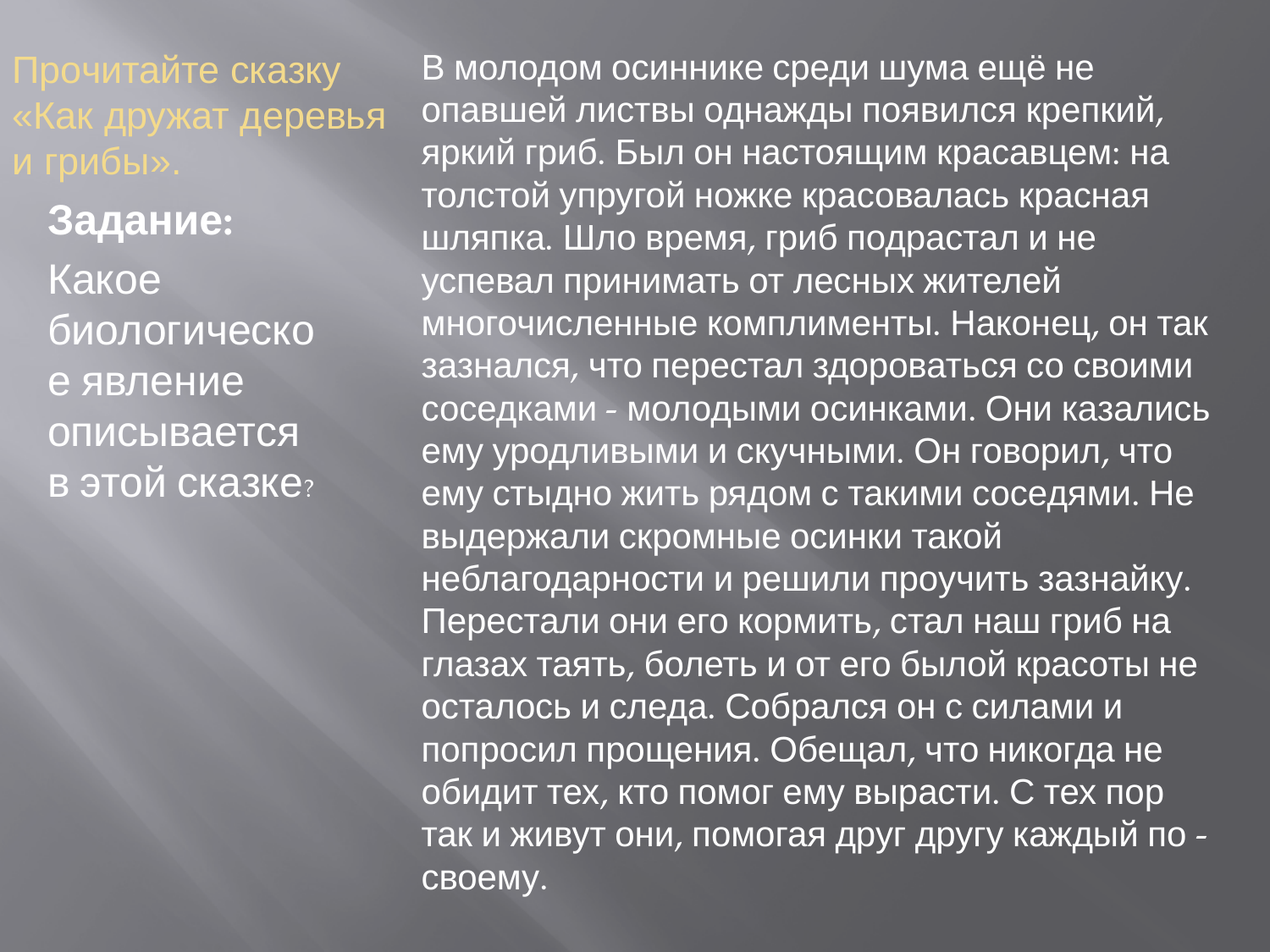

# Прочитайте сказку «Как дружат деревья и грибы».
	В молодом осиннике среди шума ещё не опавшей листвы однажды появился крепкий, яркий гриб. Был он настоящим красавцем: на толстой упругой ножке красовалась красная шляпка. Шло время, гриб подрастал и не успевал принимать от лесных жителей многочисленные комплименты. Наконец, он так зазнался, что перестал здороваться со своими соседками - молодыми осинками. Они казались ему уродливыми и скучными. Он говорил, что ему стыдно жить рядом с такими соседями. Не выдержали скромные осинки такой неблагодарности и решили проучить зазнайку. Перестали они его кормить, стал наш гриб на глазах таять, болеть и от его былой красоты не осталось и следа. Собрался он с силами и попросил прощения. Обещал, что никогда не обидит тех, кто помог ему вырасти. С тех пор так и живут они, помогая друг другу каждый по - своему.

Задание:
Какое биологическое явление описывается в этой сказке?